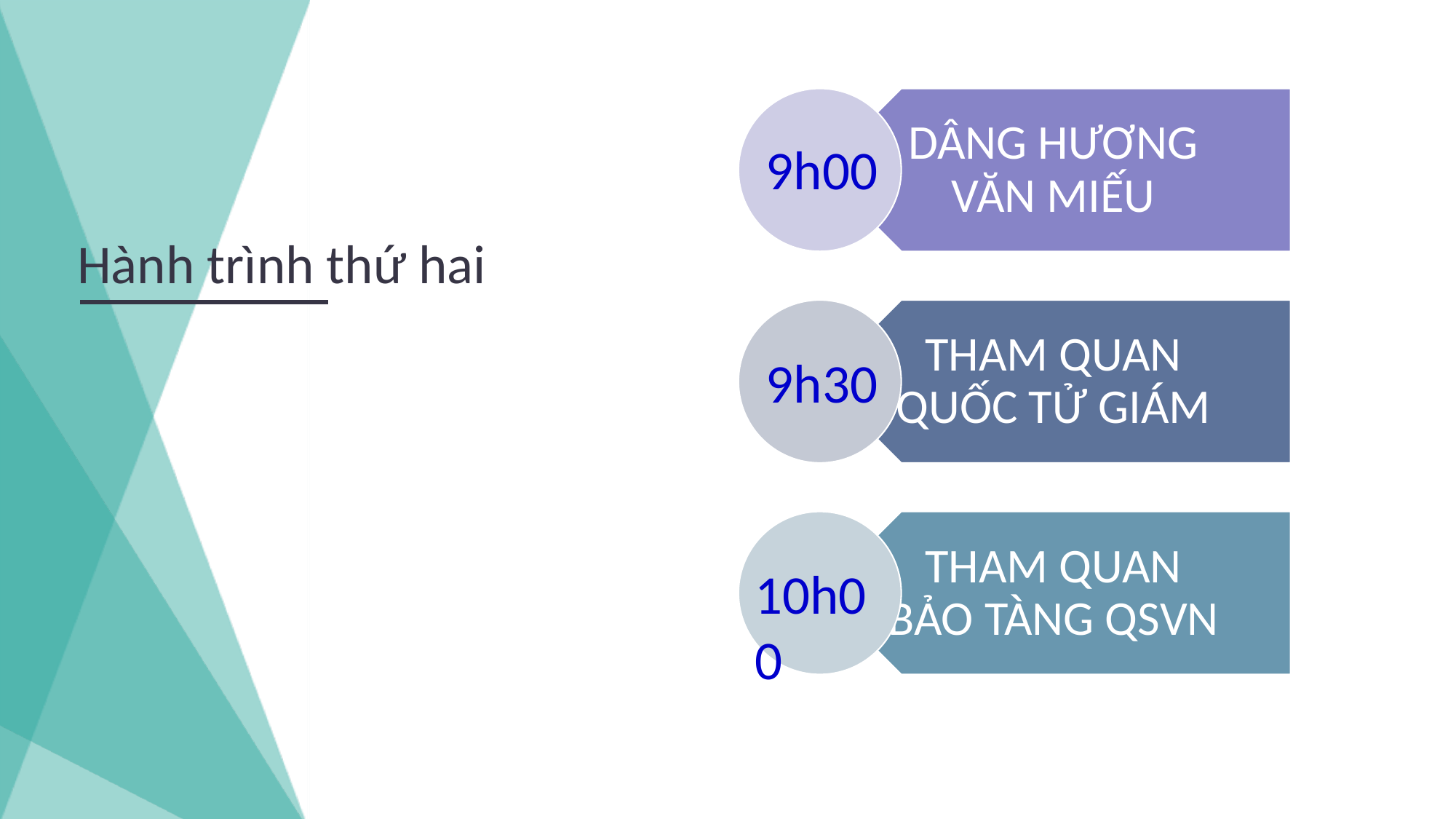

DÂNG HƯƠNG VĂN MIẾU
THAM QUAN QUỐC TỬ GIÁM
THAM QUAN BẢO TÀNG QSVN
9h00
# Hành trình thứ hai
9h30
10h00